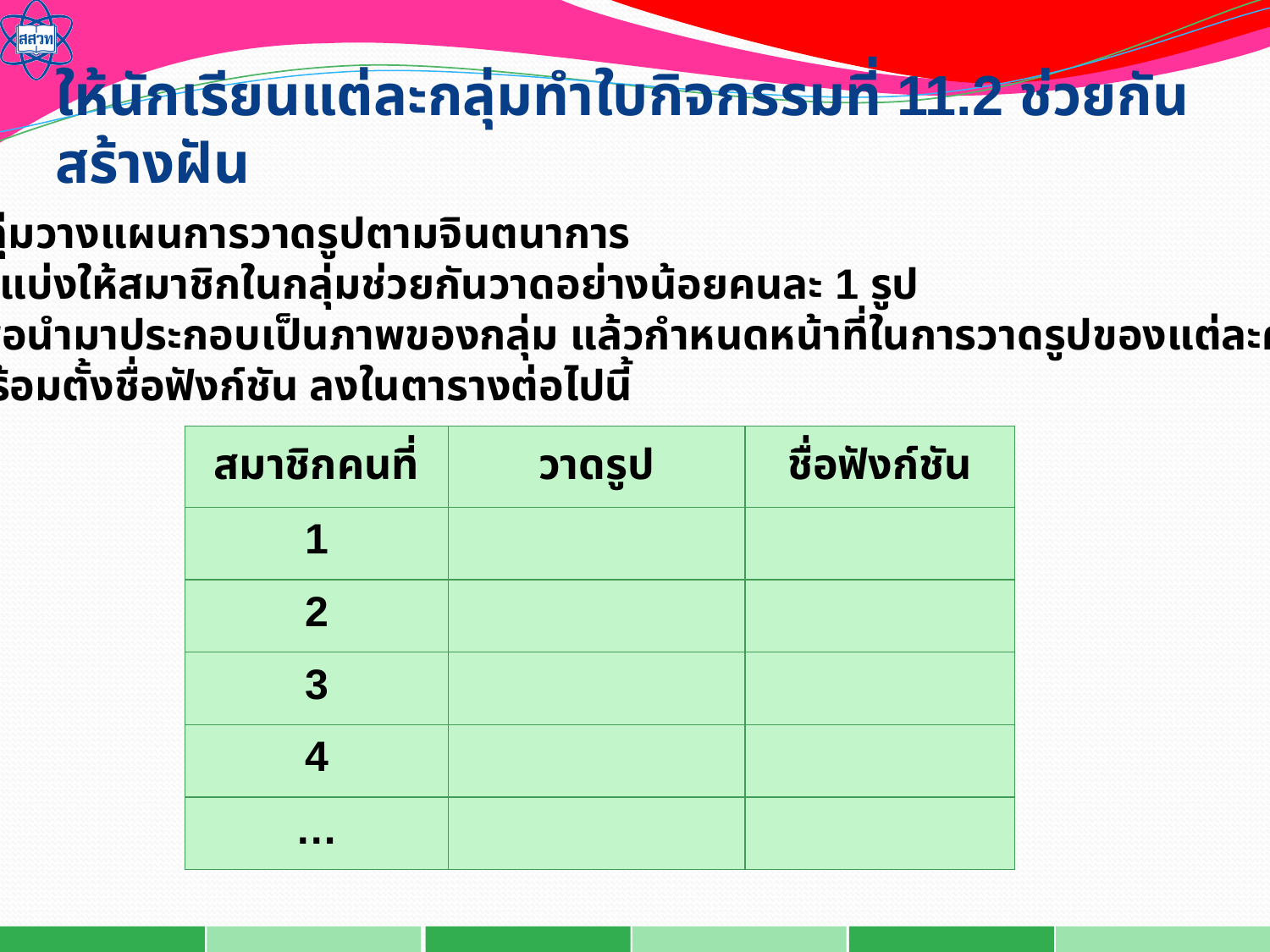

# ให้นักเรียนแต่ละกลุ่มทำใบกิจกรรมที่ 11.2 ช่วยกันสร้างฝัน
 กลุ่มวางแผนการวาดรูปตามจินตนาการ
  โดยแบ่งให้สมาชิกในกลุ่มช่วยกันวาดอย่างน้อยคนละ 1 รูป
2. เพื่อนำมาประกอบเป็นภาพของกลุ่ม แล้วกำหนดหน้าที่ในการวาดรูปของแต่ละคน
3. พร้อมตั้งชื่อฟังก์ชัน ลงในตารางต่อไปนี้
| สมาชิกคนที่ | วาดรูป | ชื่อฟังก์ชัน |
| --- | --- | --- |
| 1 |  |  |
| 2 |  |  |
| 3 |  |  |
| 4 |  |  |
| … |  |  |